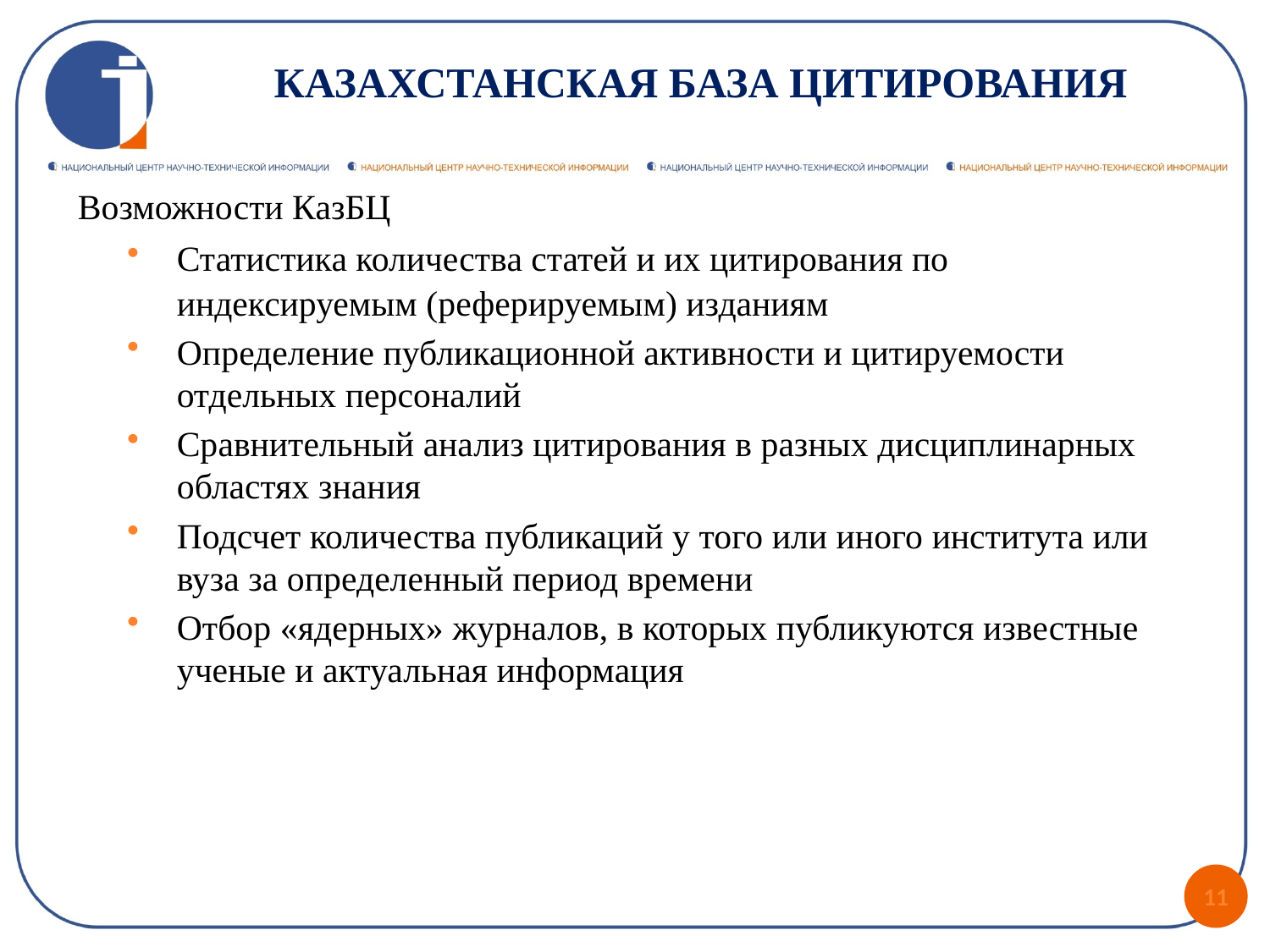

# КАЗАХСТАНСКАЯ БАЗА ЦИТИРОВАНИЯ
Возможности КазБЦ
Статистика количества статей и их цитирования по индексируемым (реферируемым) изданиям
Определение публикационной активности и цитируемости отдельных персоналий
Сравнительный анализ цитирования в разных дисциплинарных областях знания
Подсчет количества публикаций у того или иного института или вуза за определенный период времени
Отбор «ядерных» журналов, в которых публикуются известные ученые и актуальная информация

11